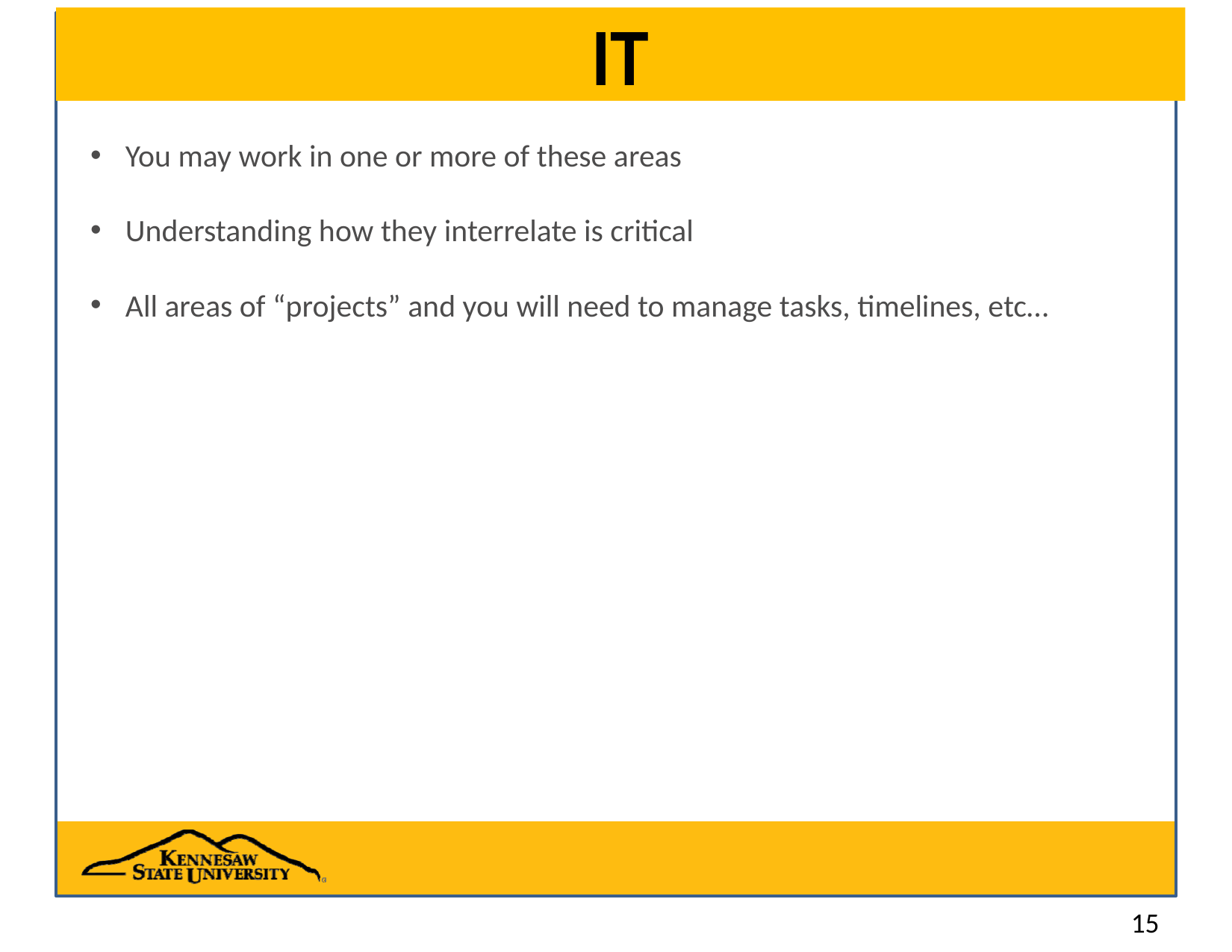

# IT
You may work in one or more of these areas

Understanding how they interrelate is critical

All areas of “projects” and you will need to manage tasks, timelines, etc…